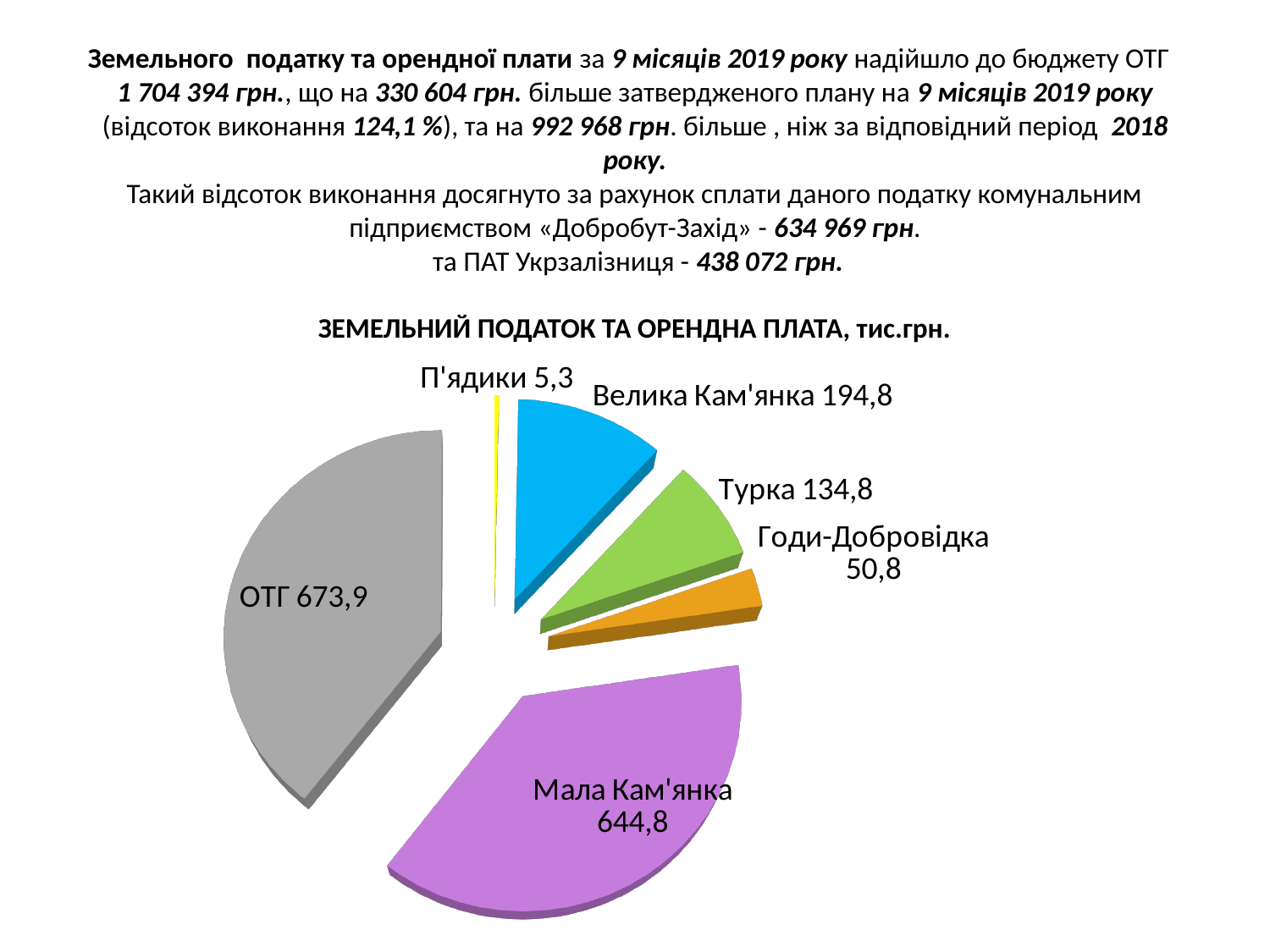

# Земельного  податку та орендної плати за 9 місяців 2019 року надійшло до бюджету ОТГ 1 704 394 грн., що на 330 604 грн. більше затвердженого плану на 9 місяців 2019 року (відсоток виконання 124,1 %), та на 992 968 грн. більше , ніж за відповідний період  2018 року. Такий відсоток виконання досягнуто за рахунок сплати даного податку комунальним підприємством «Добробут-Захід» - 634 969 грн. та ПАТ Укрзалізниця - 438 072 грн. ЗЕМЕЛЬНИЙ ПОДАТОК ТА ОРЕНДНА ПЛАТА, тис.грн.

[unsupported chart]